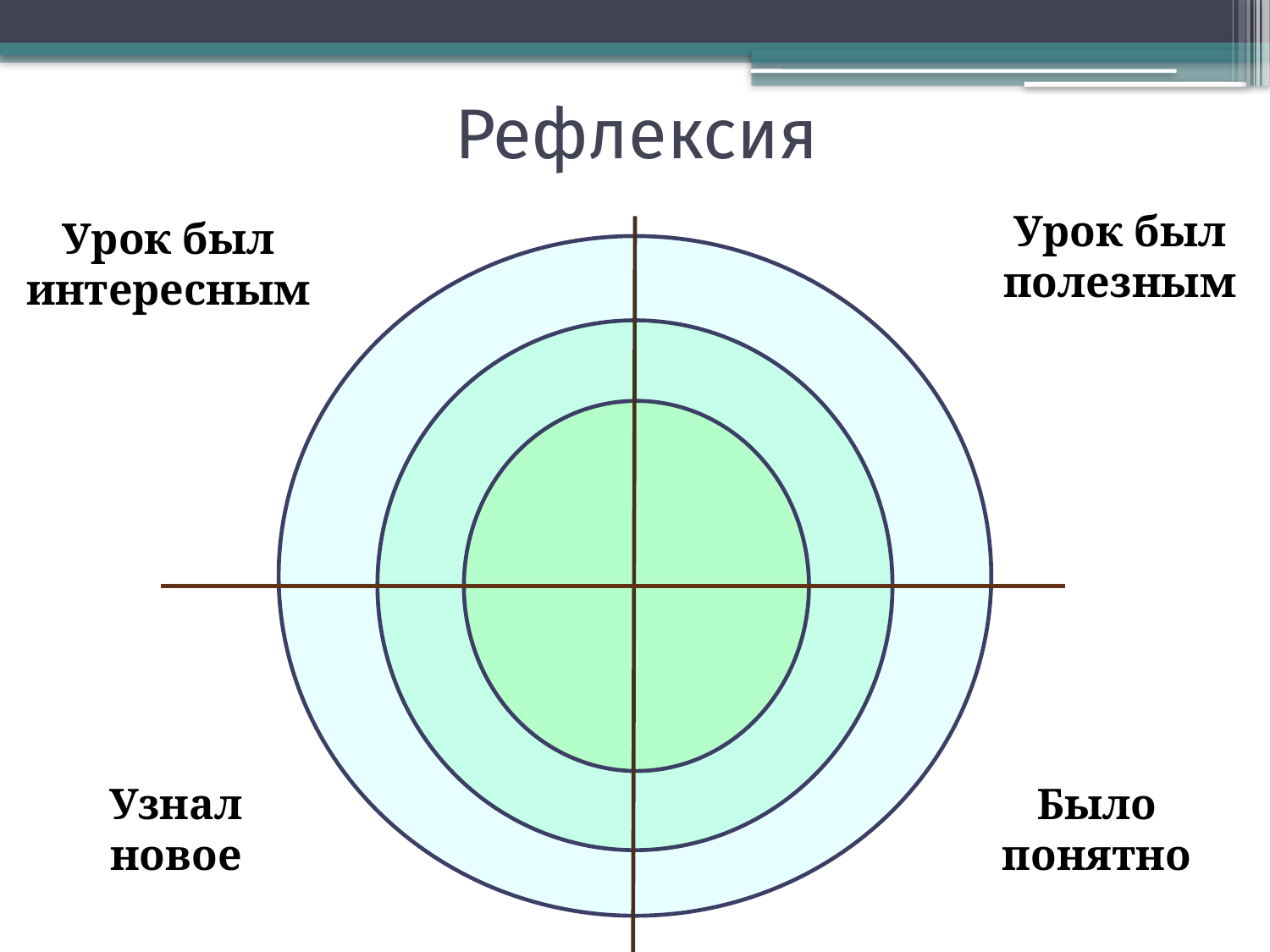

# Рефлексия
Урок был полезным
Урок был интересным

Узнал новое
Было понятно